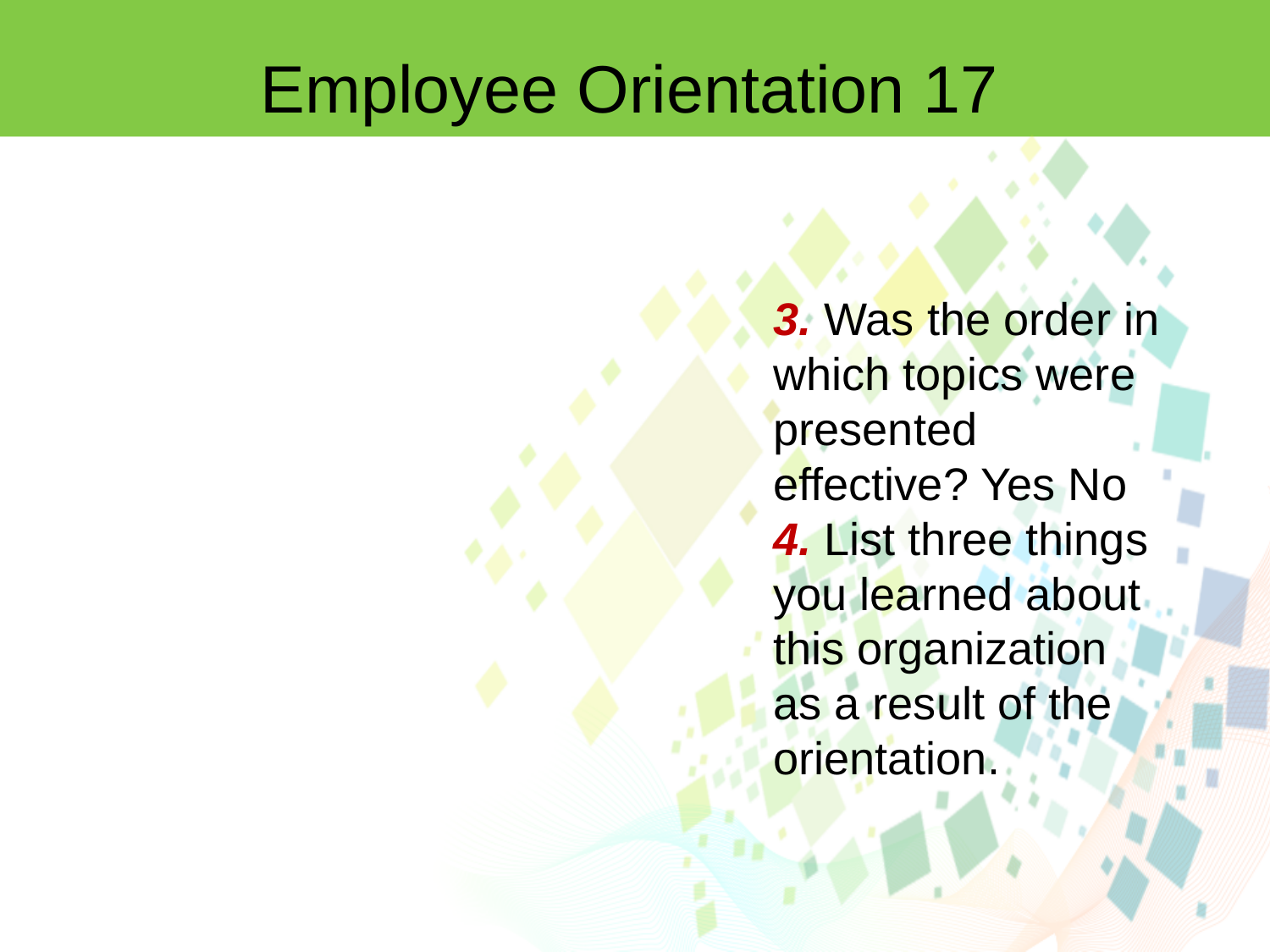

Employee Orientation 17
3. Was the order in which topics were presented effective? Yes No
4. List three things you learned about this organization as a result of the orientation.